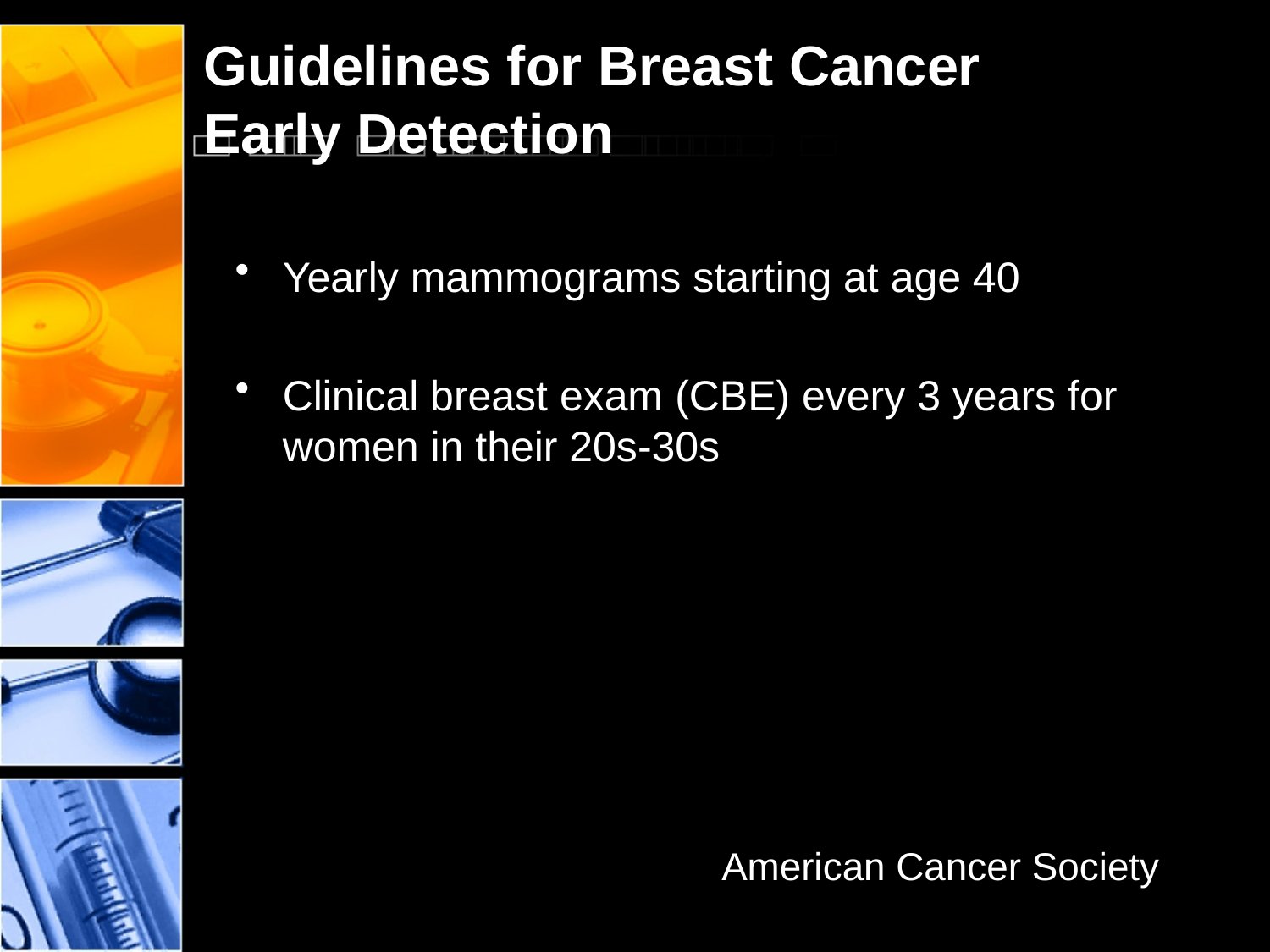

# Guidelines for Breast Cancer Early Detection
Yearly mammograms starting at age 40

Clinical breast exam (CBE) every 3 years for women in their 20s-30s
American Cancer Society